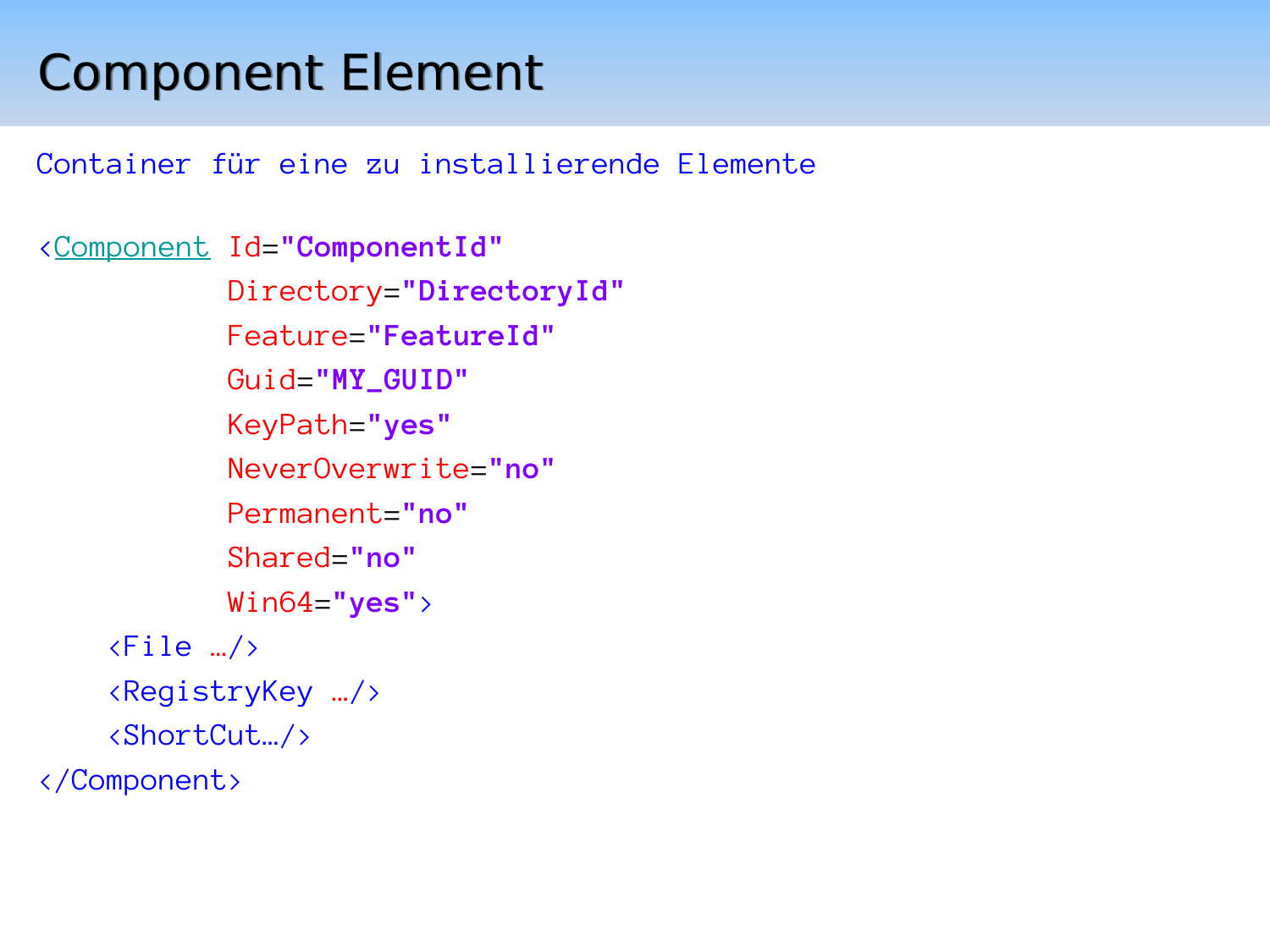

# Component Element
Container für eine zu installierende Elemente
<Component Id="ComponentId"
           Directory="DirectoryId"
           Feature="FeatureId"
           Guid="MY_GUID"
           KeyPath="yes"
           NeverOverwrite="no"
           Permanent="no"
           Shared="no"
           Win64="yes">
    <File …/>
    <RegistryKey …/>
    <ShortCut…/>
</Component>